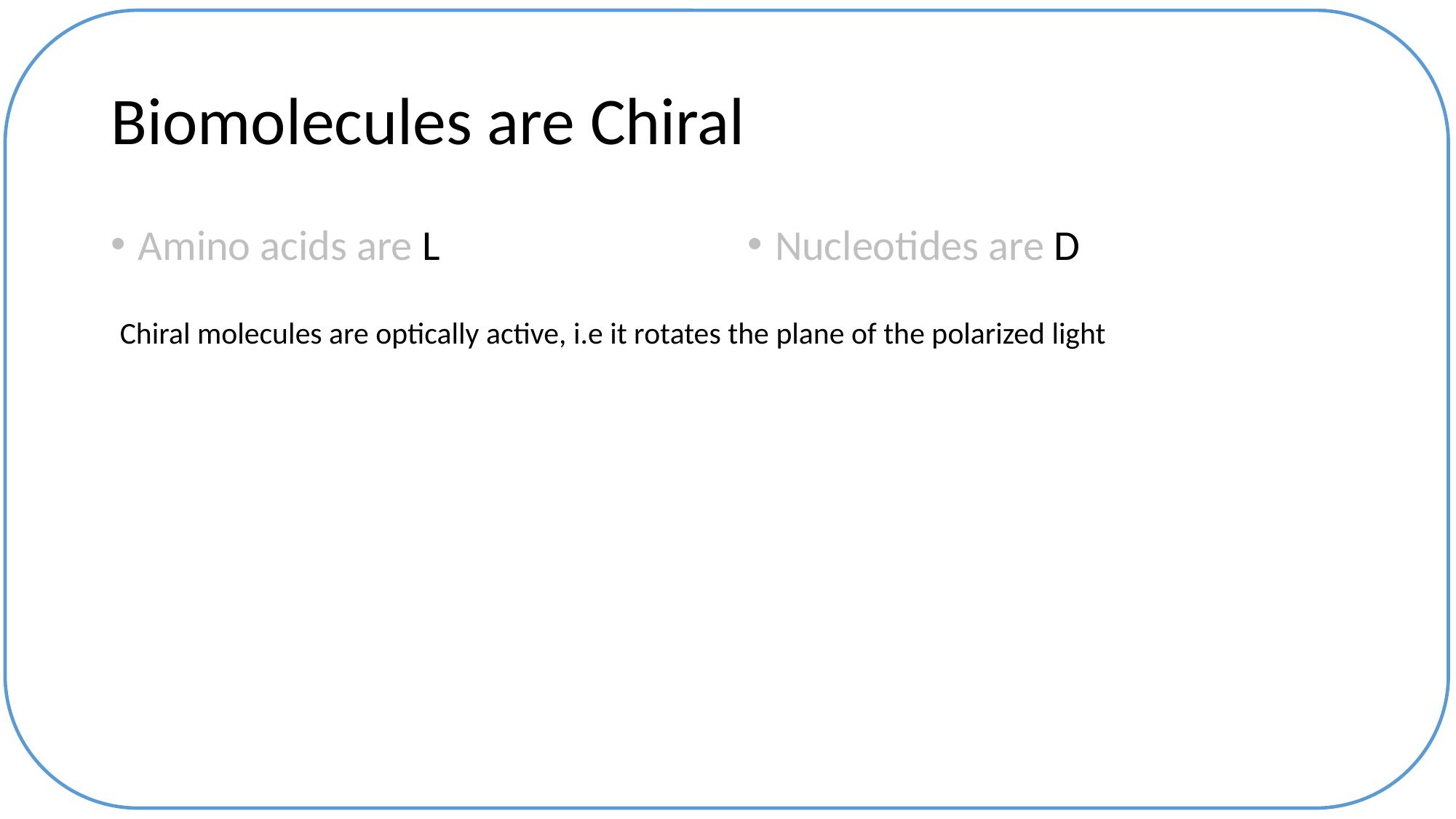

# Biomolecules are Chiral
Amino acids are L
Nucleotides are D
Chiral molecules are optically active, i.e it rotates the plane of the polarized light